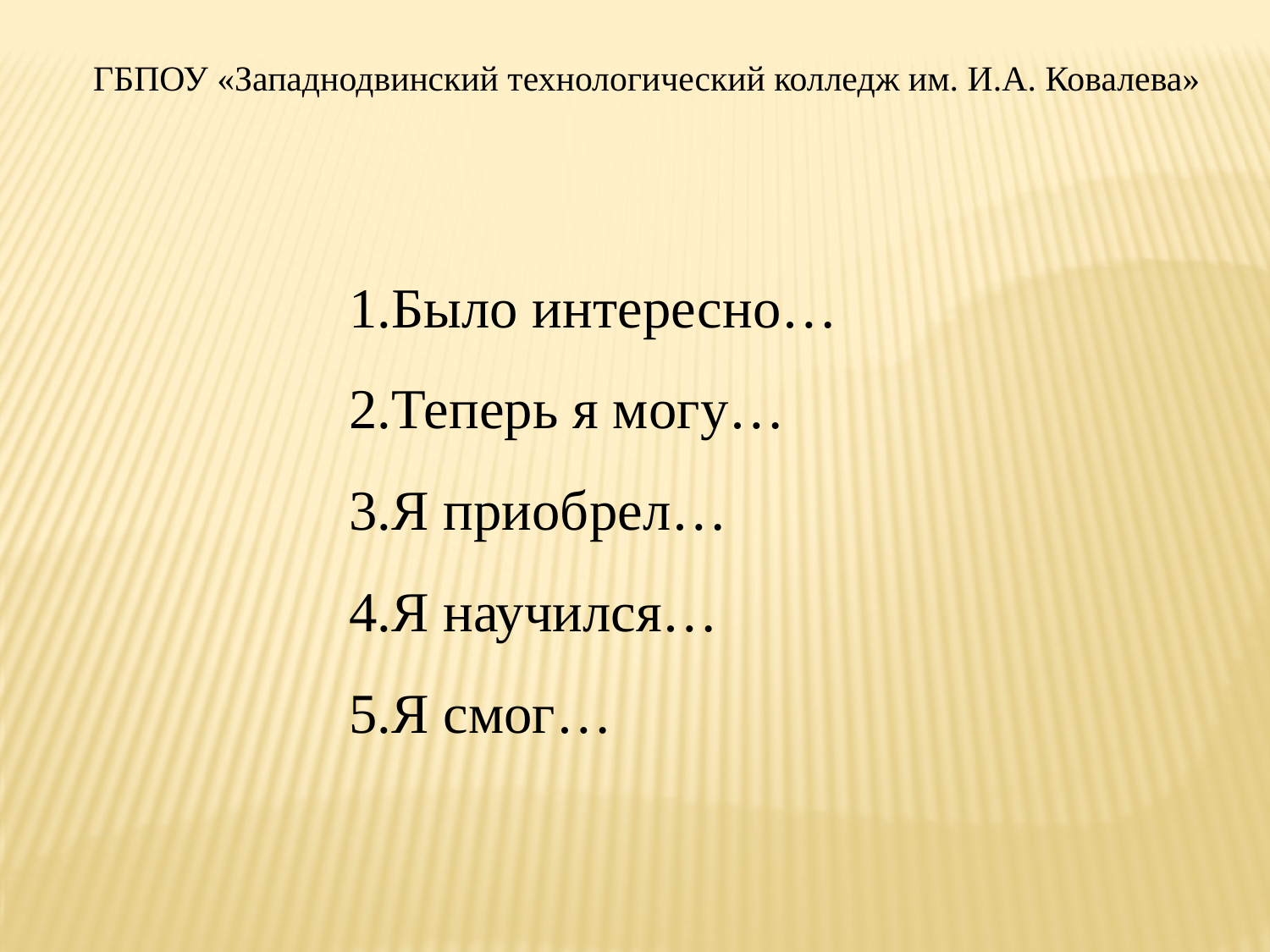

ГБПОУ «Западнодвинский технологический колледж им. И.А. Ковалева»
Было интересно…
Теперь я могу…
Я приобрел…
Я научился…
Я смог…